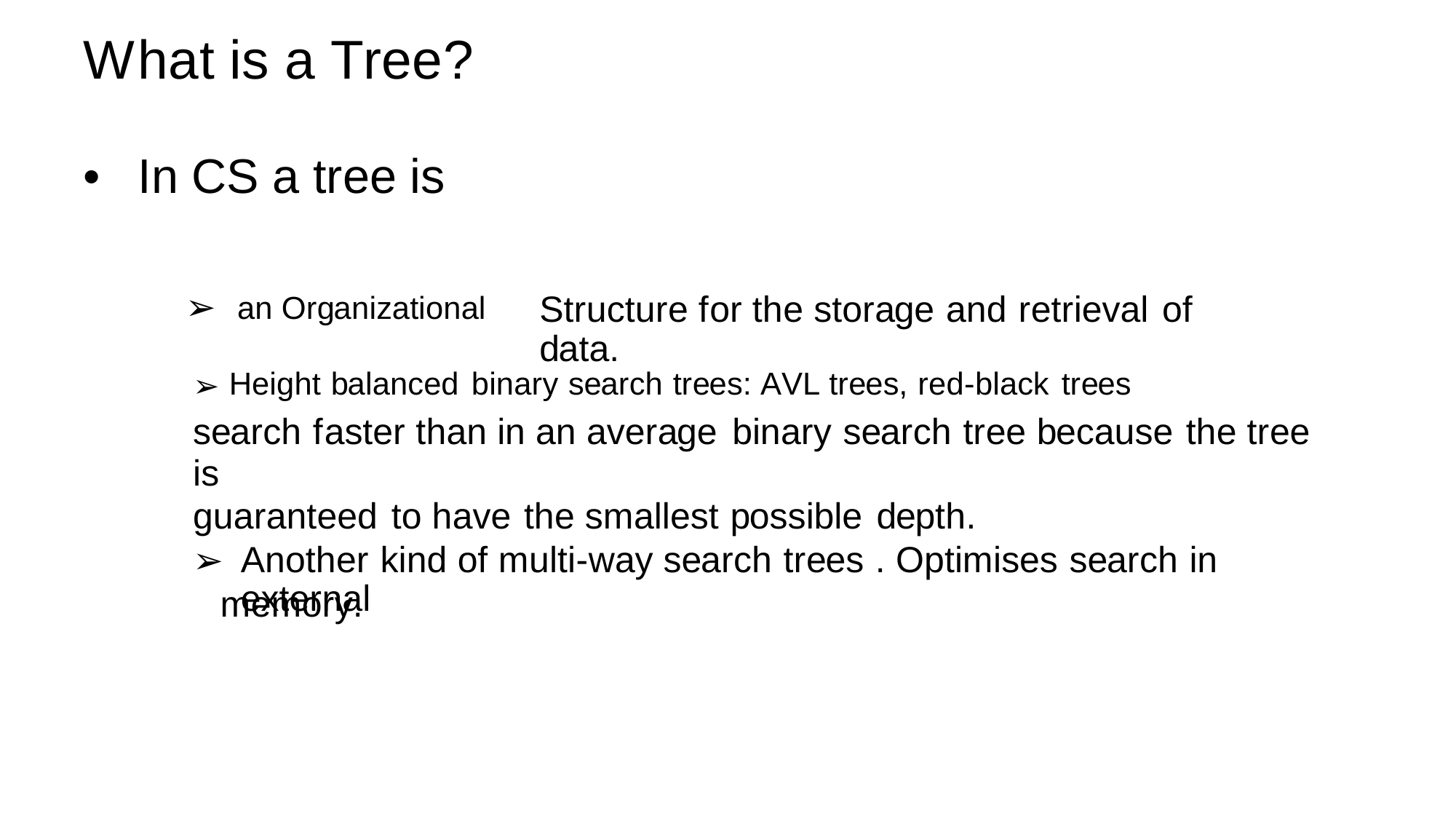

What is a Tree?
•
In
CS a tree is
Structure for the storage and retrieval of data.
➢  an Organizational
➢ Height balanced binary search trees: AVL trees, red-black trees
search faster than in an average binary search tree because the tree is
guaranteed to have the smallest possible depth.
Another kind of multi-way search trees . Optimises search in external
➢
memory.